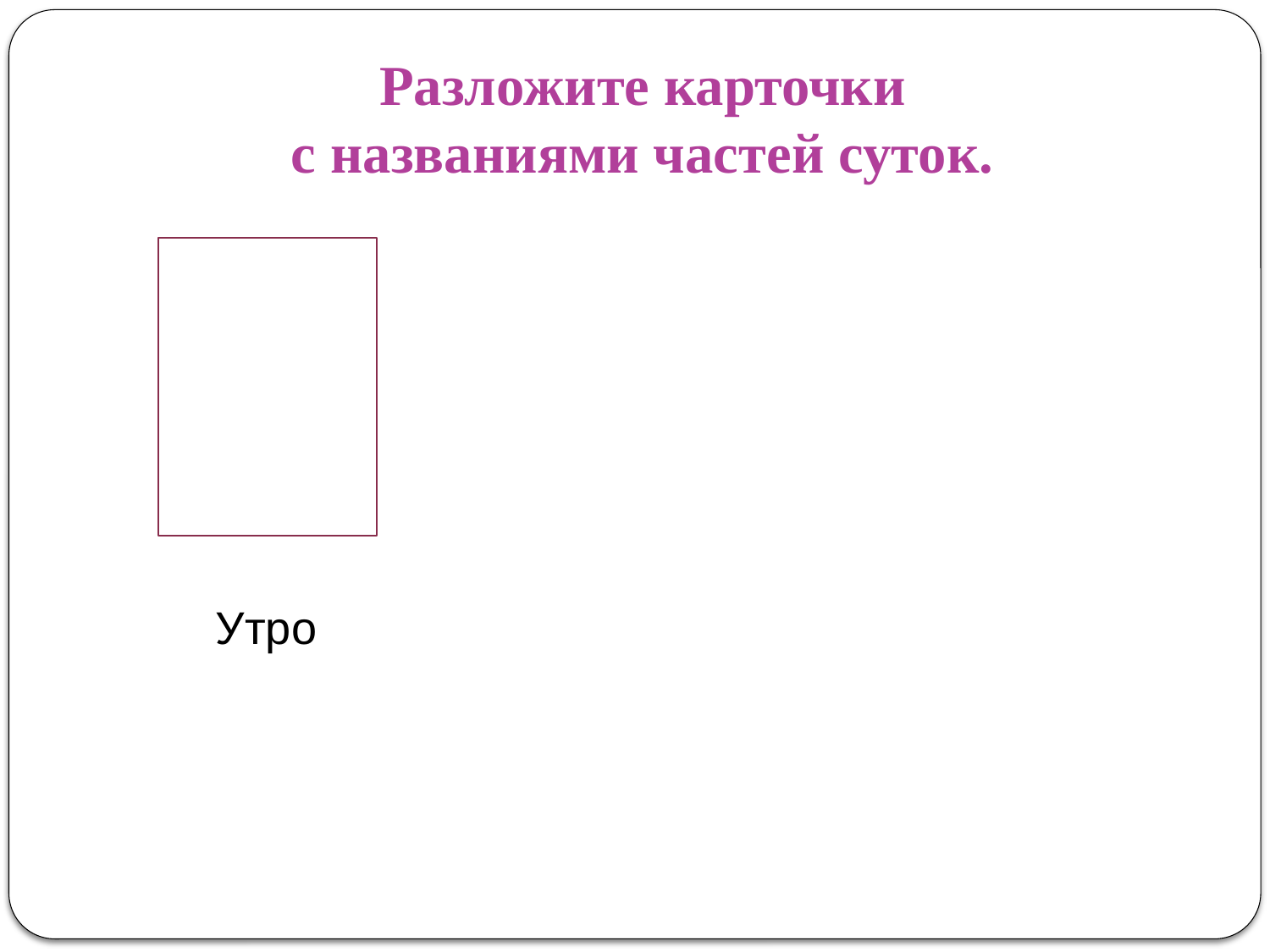

# Разложите карточки с названиями частей суток.

      Утро